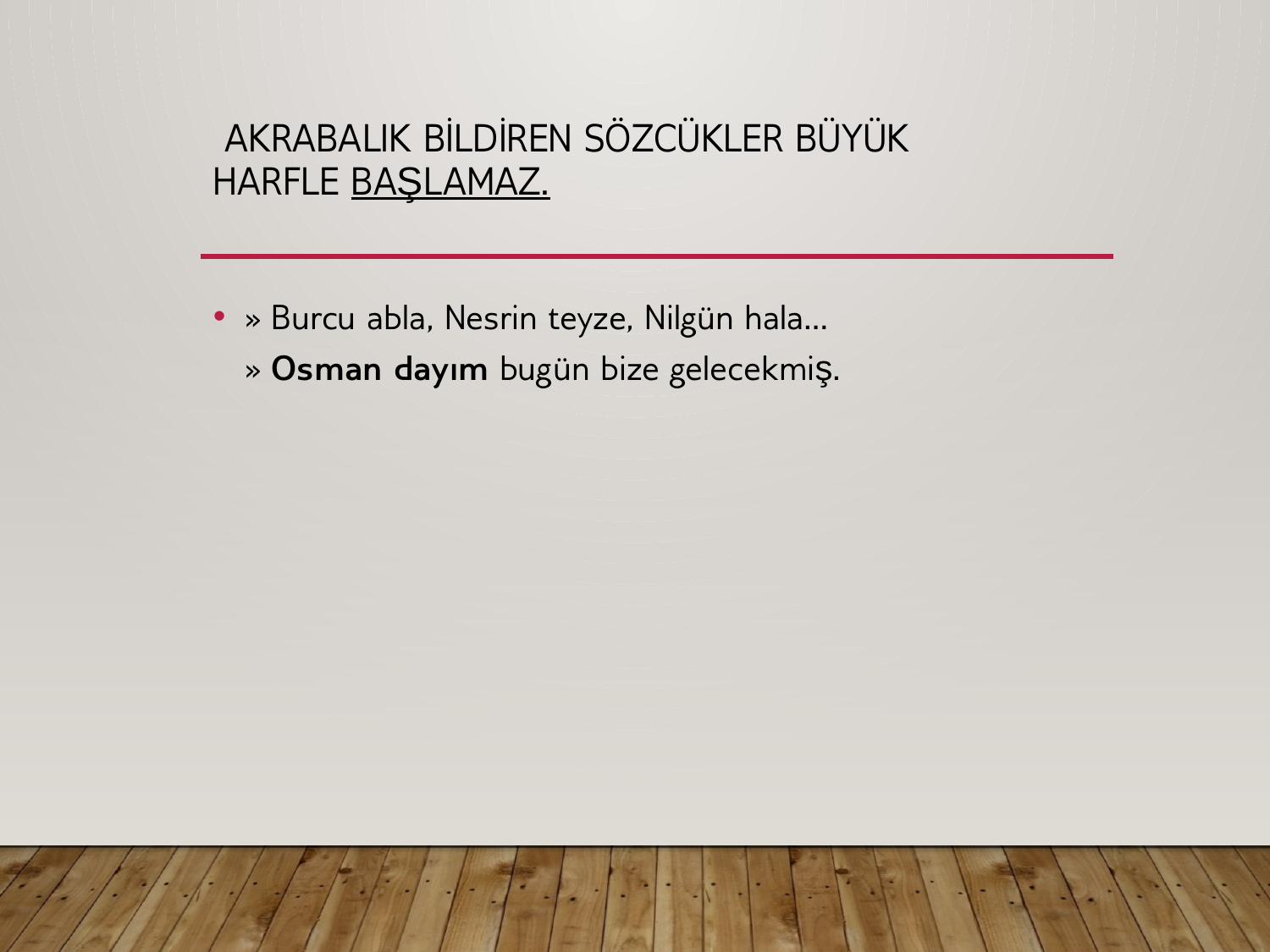

# Akrabalık bildiren sözcükler büyük harfle başlamaz.
» Burcu abla, Nesrin teyze, Nilgün hala…
» Osman dayım bugün bize gelecekmiş.